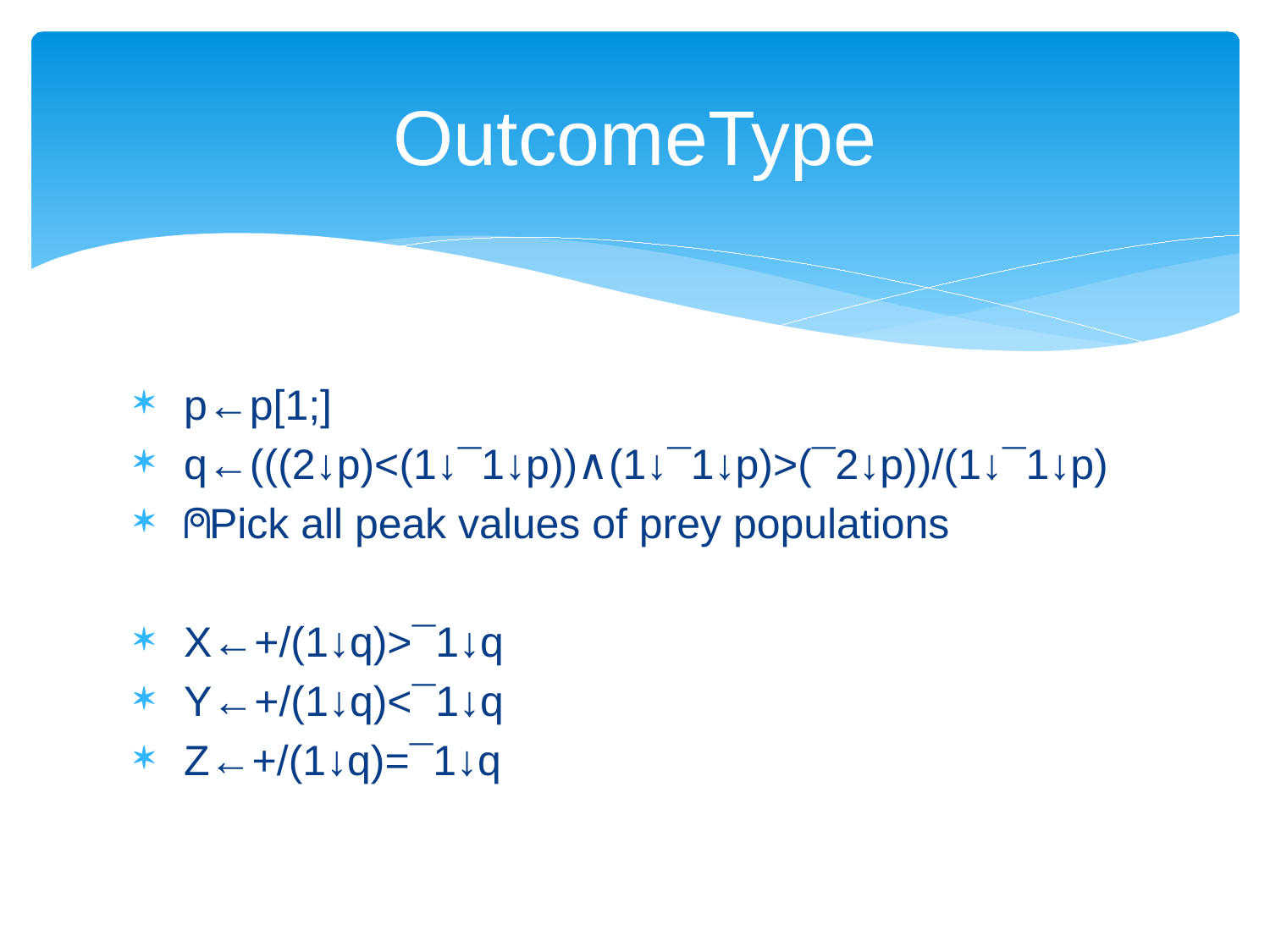

# OutcomeType
 p←p[1;]
 q←(((2↓p)<(1↓¯1↓p))∧(1↓¯1↓p)>(¯2↓p))/(1↓¯1↓p)
⍝ Pick all peak values of prey populations

 X←+/(1↓q)>¯1↓q
 Y←+/(1↓q)<¯1↓q
 Z←+/(1↓q)=¯1↓q